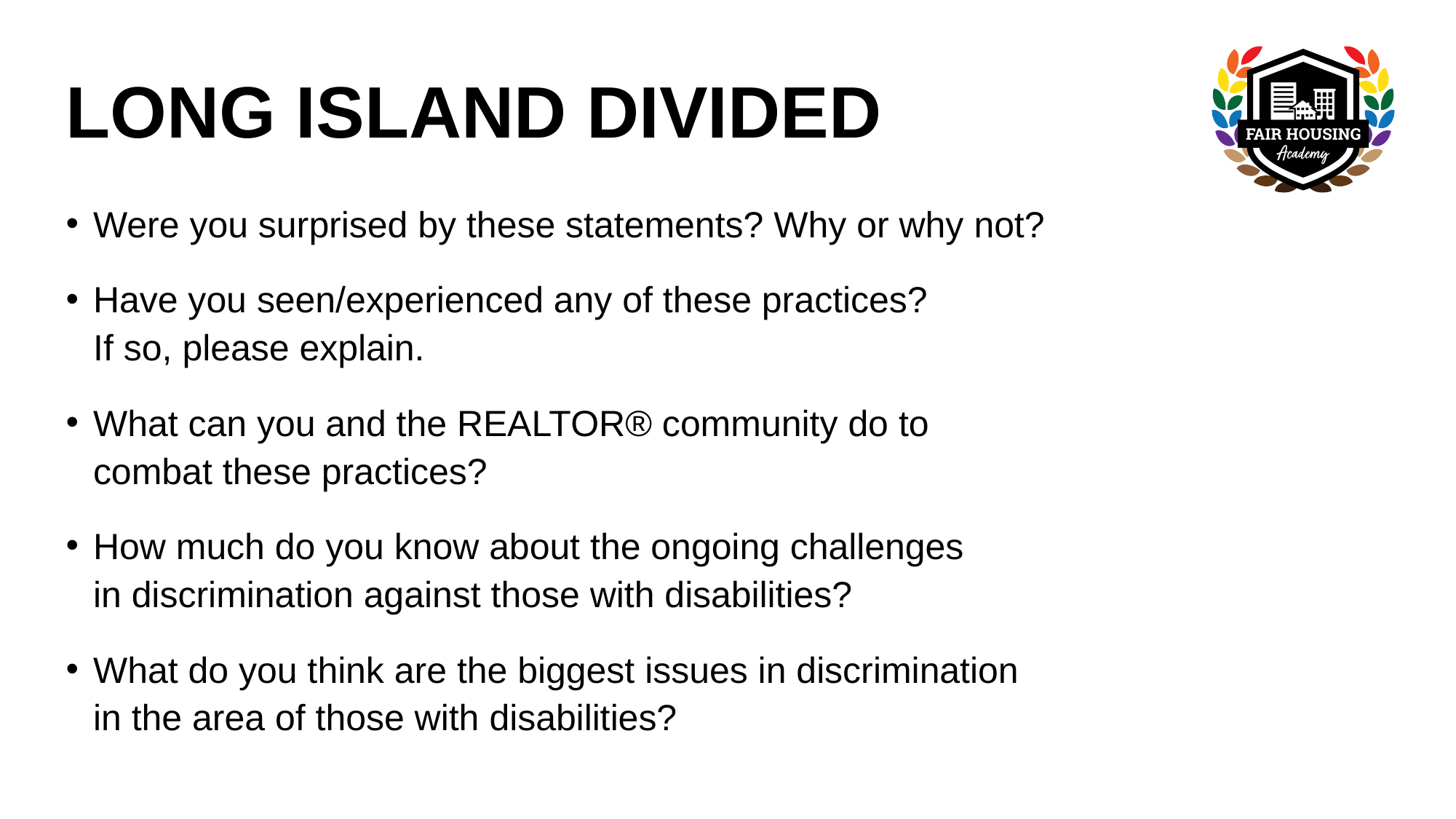

# LONG ISLAND DIVIDED
Were you surprised by these statements? Why or why not?
Have you seen/experienced any of these practices?
If so, please explain.
What can you and the REALTOR® community do to combat these practices?
How much do you know about the ongoing challenges
in discrimination against those with disabilities?
What do you think are the biggest issues in discrimination in the area of those with disabilities?